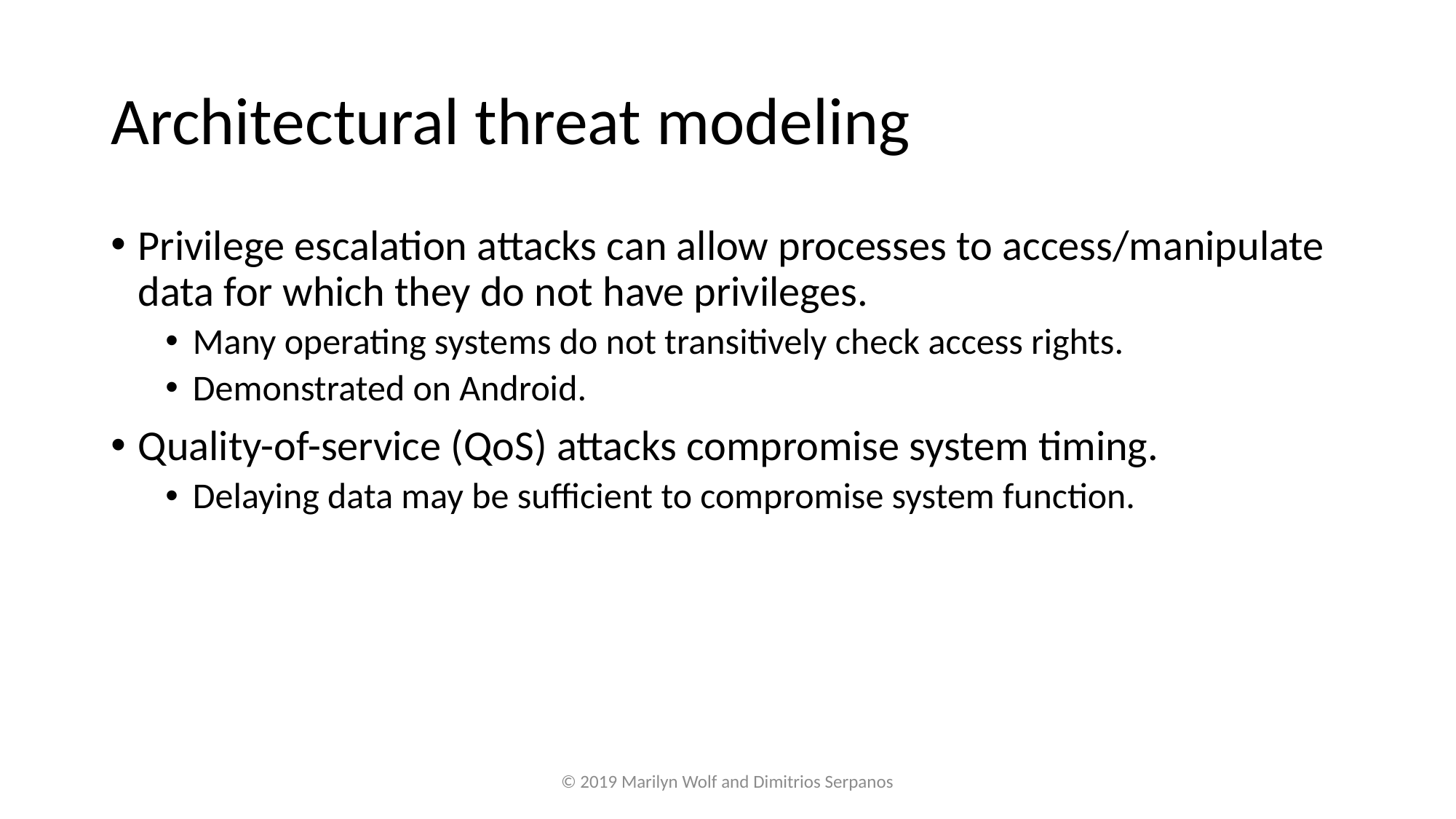

# Architectural threat modeling
Privilege escalation attacks can allow processes to access/manipulate data for which they do not have privileges.
Many operating systems do not transitively check access rights.
Demonstrated on Android.
Quality-of-service (QoS) attacks compromise system timing.
Delaying data may be sufficient to compromise system function.
© 2019 Marilyn Wolf and Dimitrios Serpanos